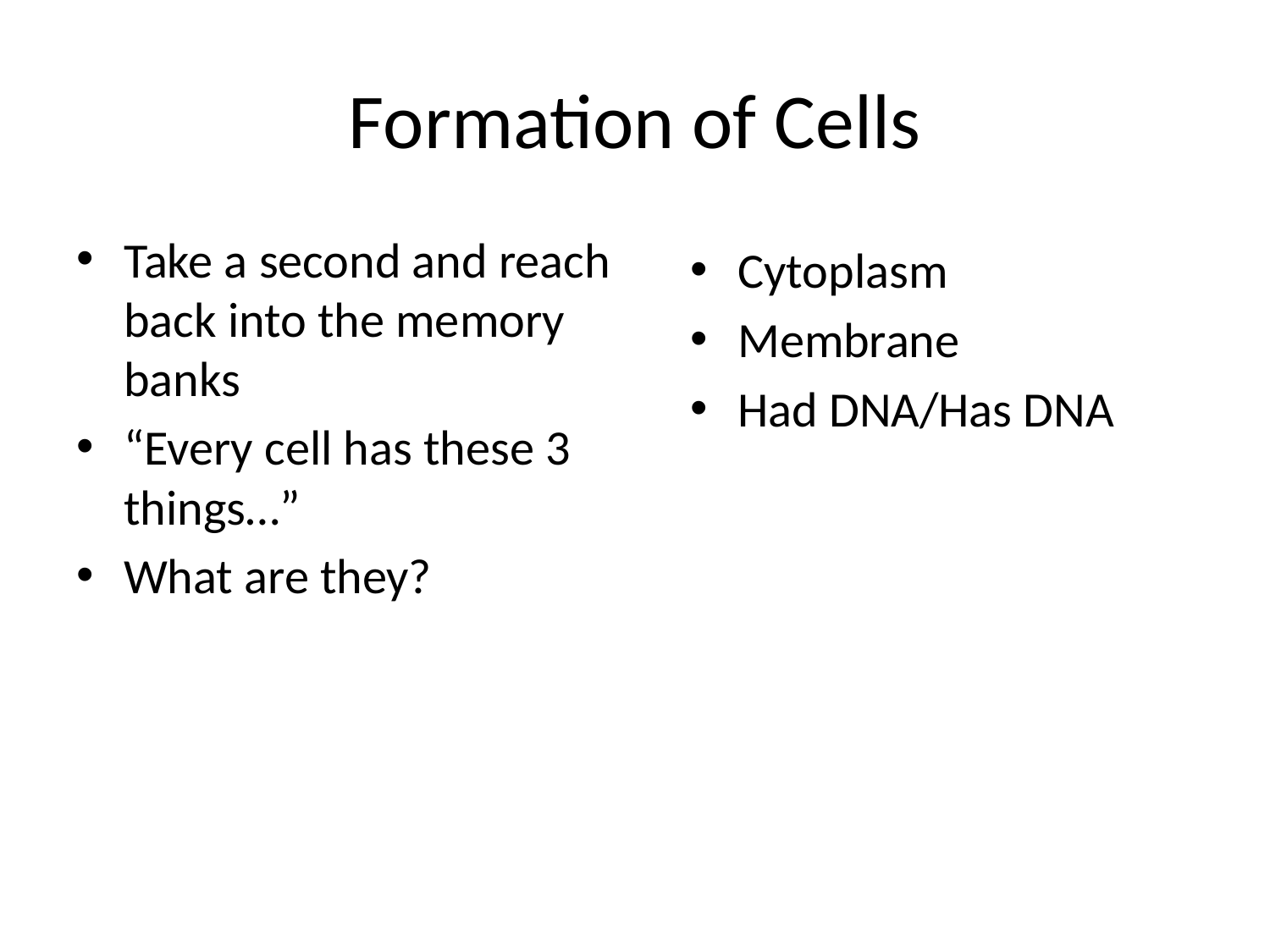

# Formation of Cells
Take a second and reach back into the memory banks
“Every cell has these 3 things…”
What are they?
Cytoplasm
Membrane
Had DNA/Has DNA